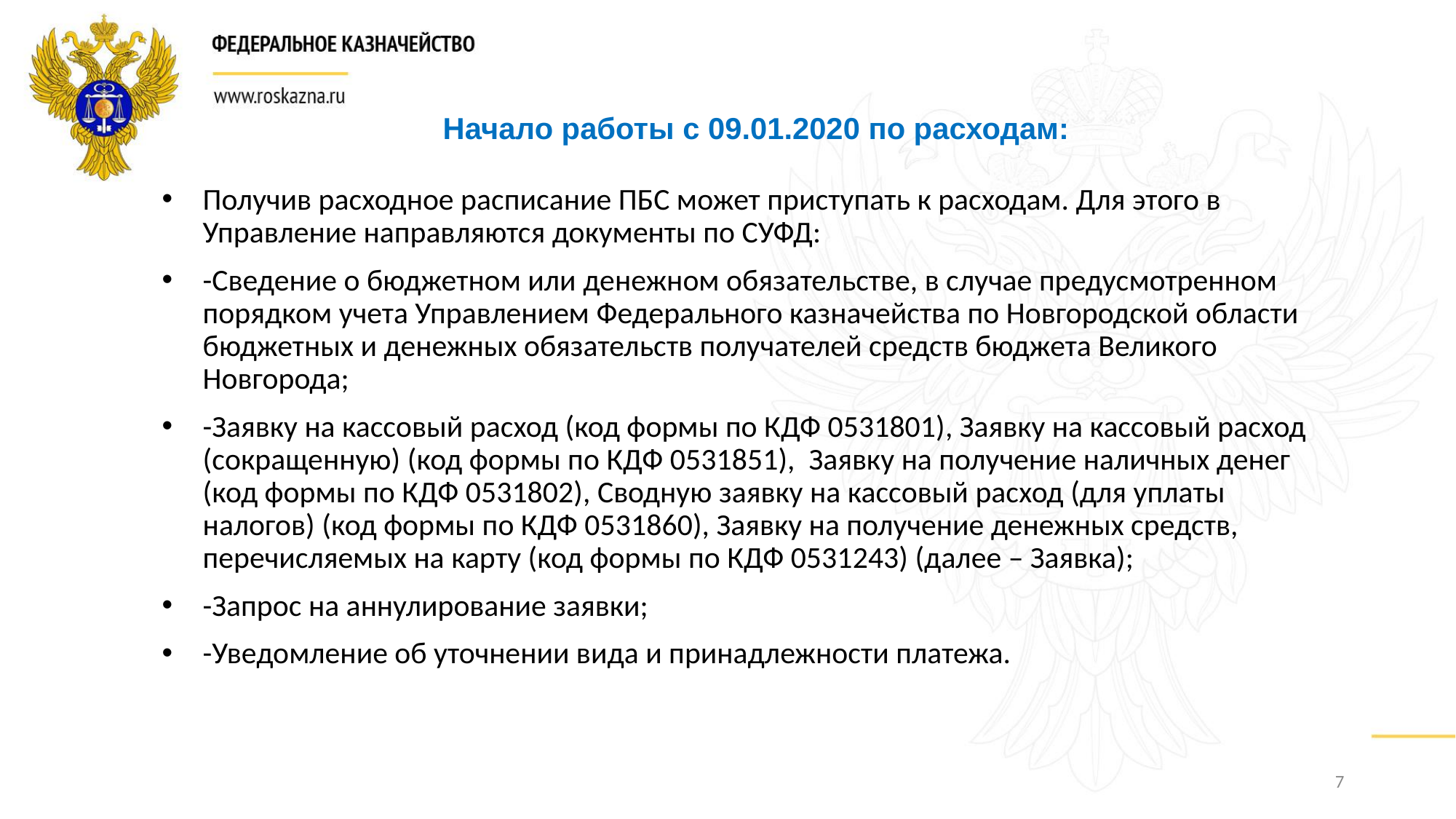

# Начало работы с 09.01.2020 по расходам:
Получив расходное расписание ПБС может приступать к расходам. Для этого в Управление направляются документы по СУФД:
-Сведение о бюджетном или денежном обязательстве, в случае предусмотренном порядком учета Управлением Федерального казначейства по Новгородской области бюджетных и денежных обязательств получателей средств бюджета Великого Новгорода;
-Заявку на кассовый расход (код формы по КДФ 0531801), Заявку на кассовый расход (сокращенную) (код формы по КДФ 0531851),  Заявку на получение наличных денег (код формы по КДФ 0531802), Сводную заявку на кассовый расход (для уплаты налогов) (код формы по КДФ 0531860), Заявку на получение денежных средств, перечисляемых на карту (код формы по КДФ 0531243) (далее – Заявка);
-Запрос на аннулирование заявки;
-Уведомление об уточнении вида и принадлежности платежа.

7